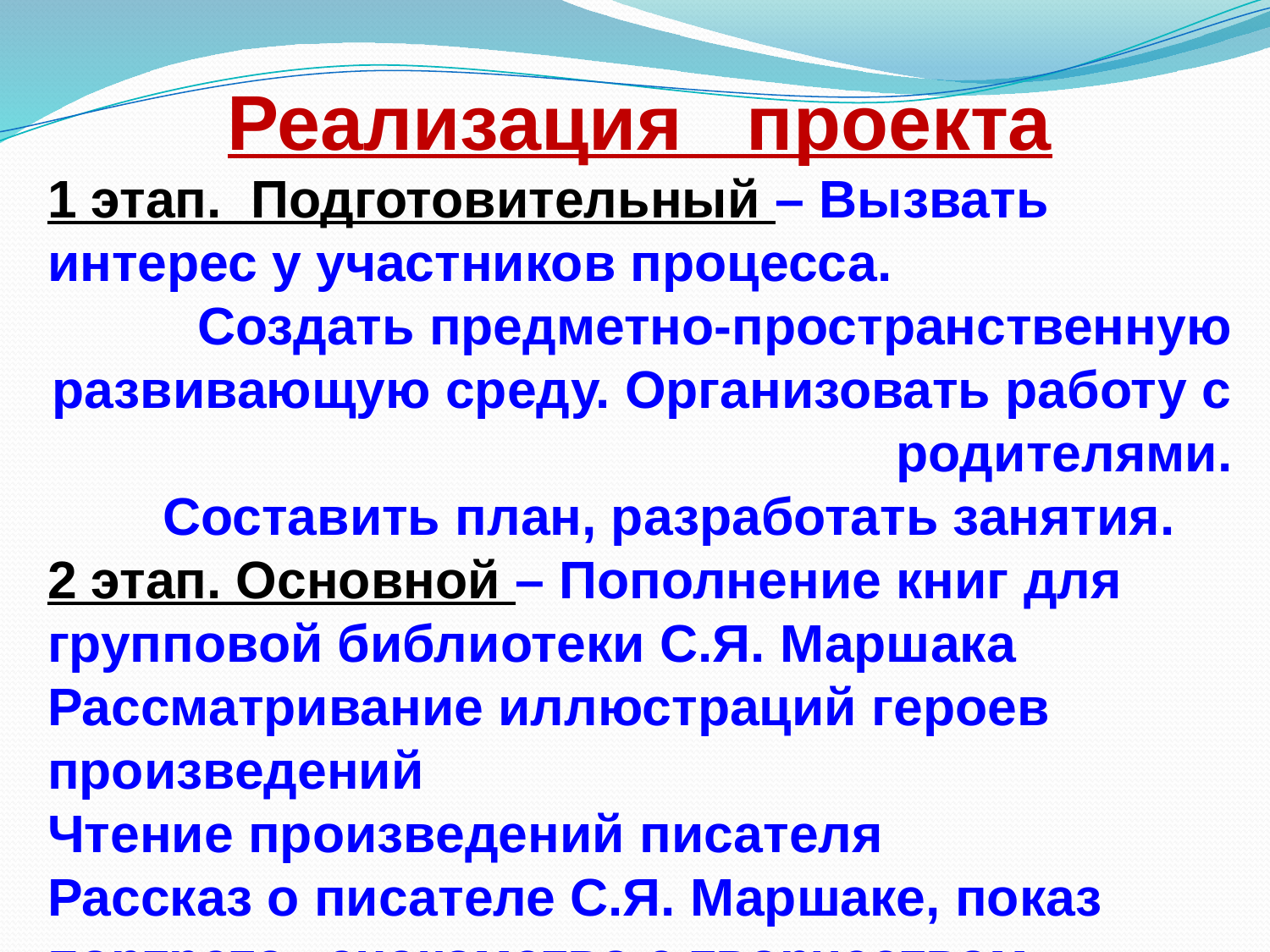

Реализация   проекта
1 этап.  Подготовительный – Вызвать интерес у участников процесса.
          Создать предметно-пространственную развивающую среду. Организовать работу с родителями.
     Составить план, разработать занятия.
2 этап. Основной – Пополнение книг для групповой библиотеки С.Я. Маршака               Рассматривание иллюстраций героев произведений
Чтение произведений писателя
Рассказ о писателе С.Я. Маршаке, показ портрета , знакомство с творчеством